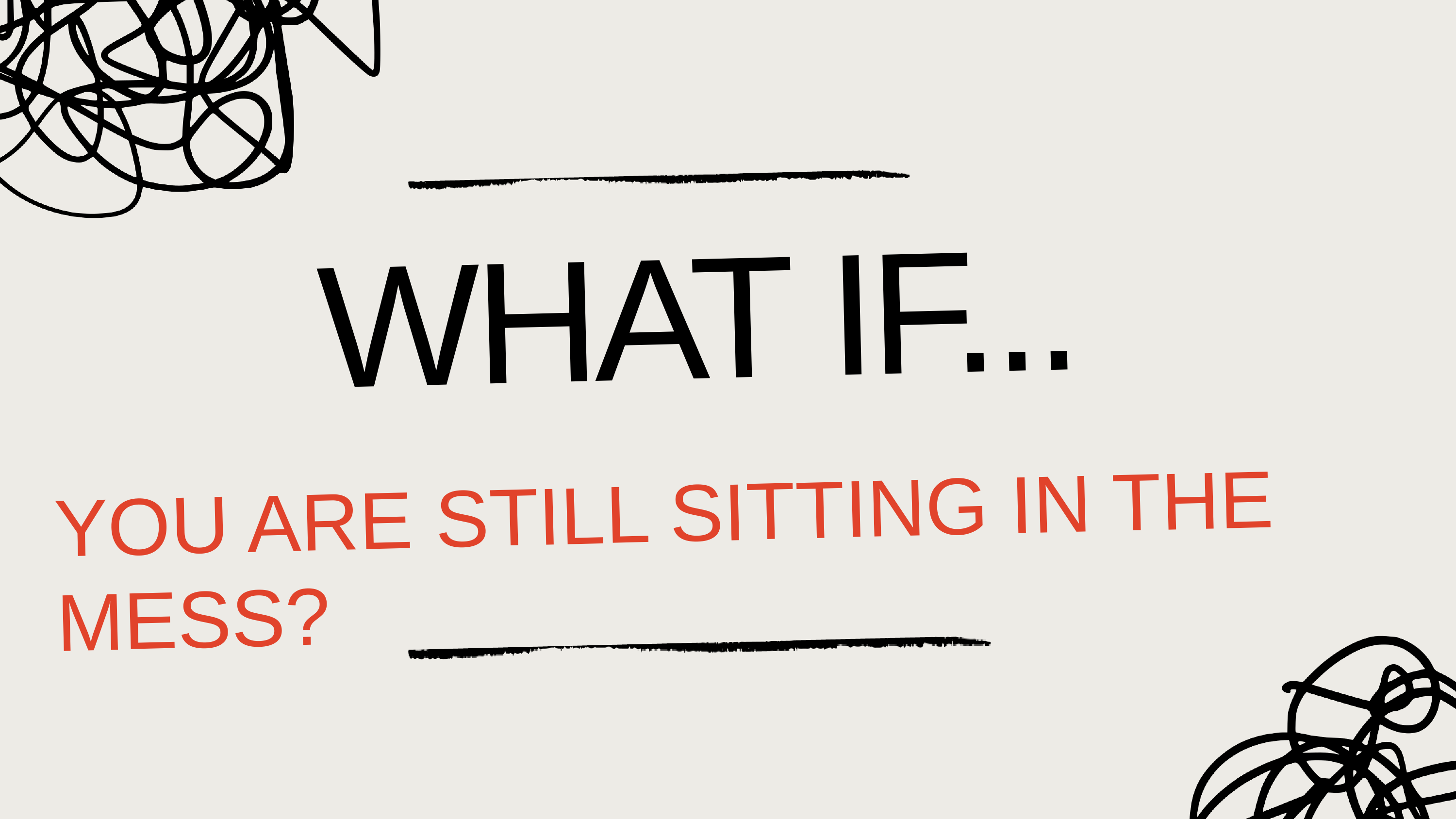

WHAT IF...
YOU ARE STILL SITTING IN THE MESS?